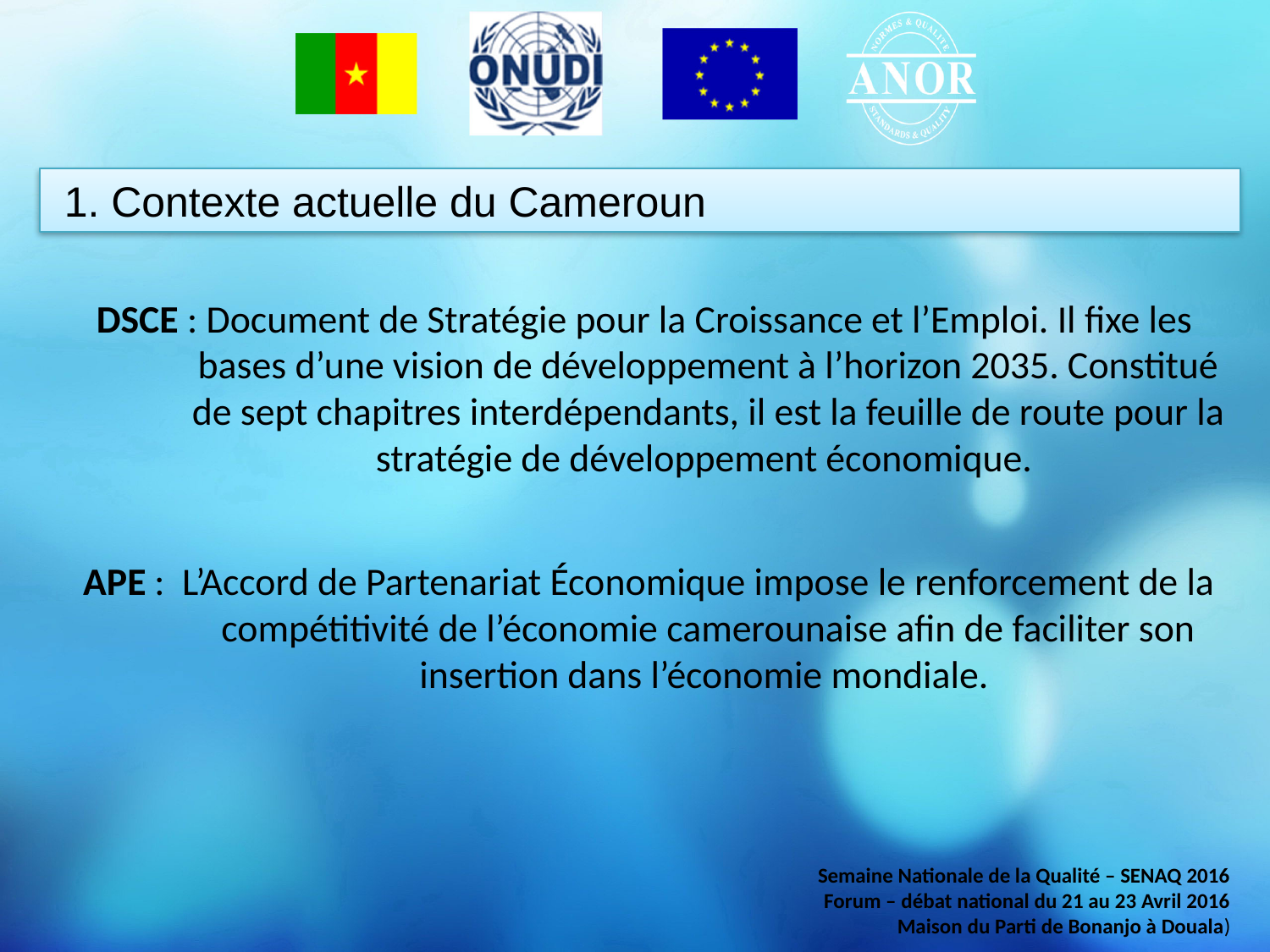

1. Contexte actuelle du Cameroun
DSCE : Document de Stratégie pour la Croissance et l’Emploi. Il fixe les bases d’une vision de développement à l’horizon 2035. Constitué de sept chapitres interdépendants, il est la feuille de route pour la stratégie de développement économique.

 APE :  L’Accord de Partenariat Économique impose le renforcement de la compétitivité de l’économie camerounaise afin de faciliter son insertion dans l’économie mondiale.
Semaine Nationale de la Qualité – SENAQ 2016
Forum – débat national du 21 au 23 Avril 2016
Maison du Parti de Bonanjo à Douala)